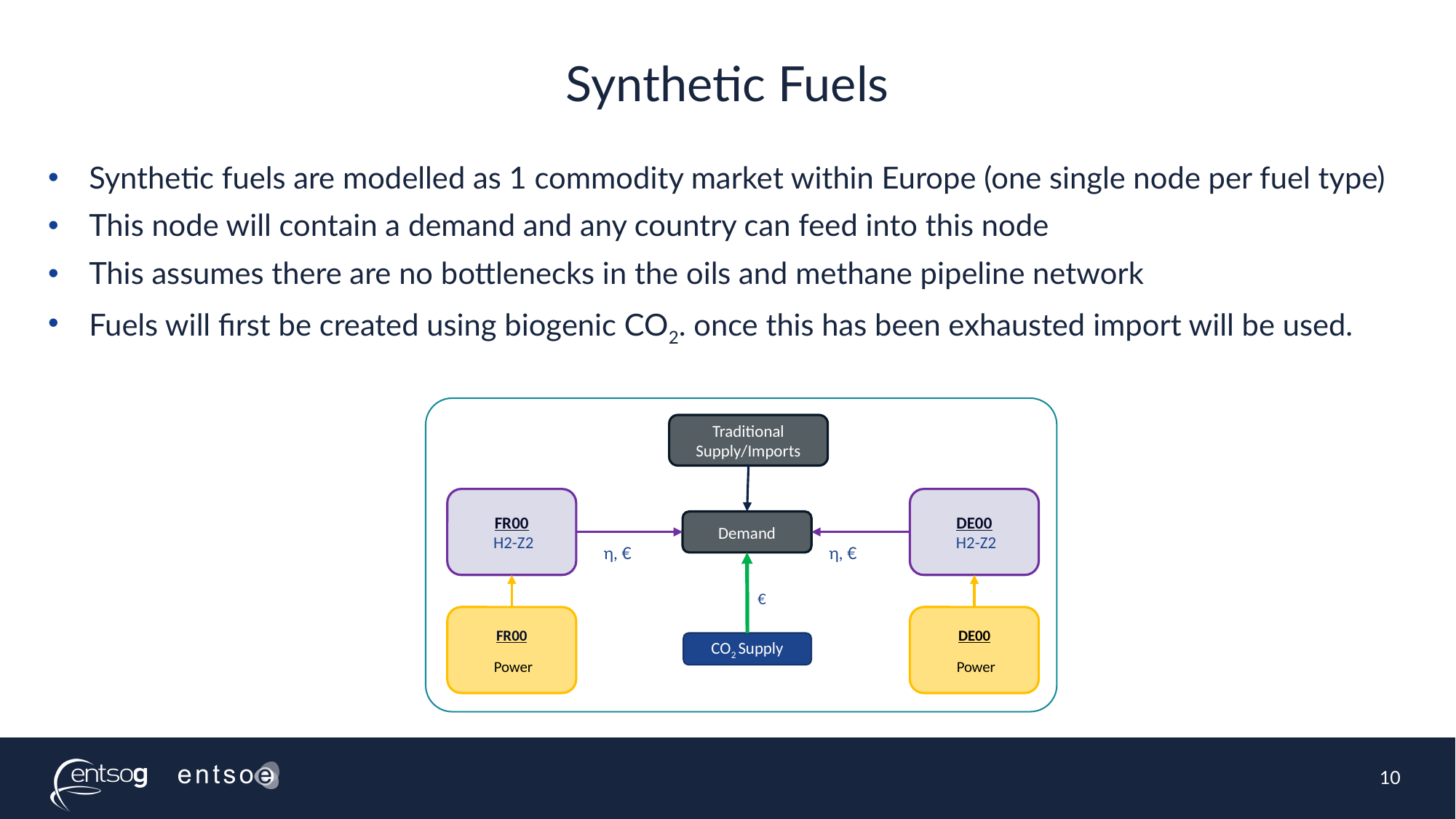

# Synthetic Fuels
Synthetic fuels are modelled as 1 commodity market within Europe (one single node per fuel type)
This node will contain a demand and any country can feed into this node
This assumes there are no bottlenecks in the oils and methane pipeline network
Fuels will first be created using biogenic CO2. once this has been exhausted import will be used.

Traditional Supply/Imports
FR00
 H2-Z2
DE00
 H2-Z2
Demand
η, €

η, €

€
FR00
 Power
DE00
 Power
CO2 Supply
10